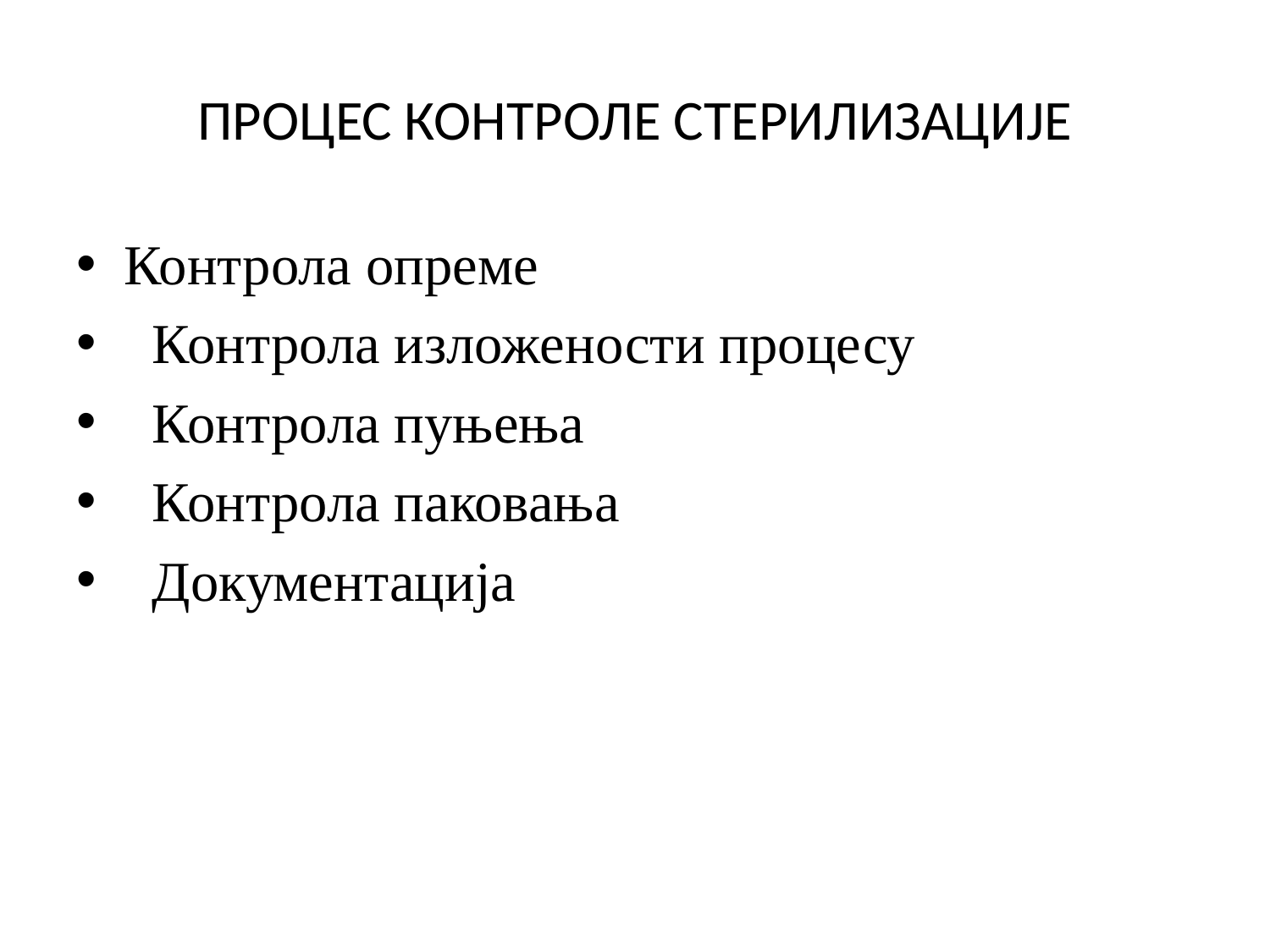

# ПРОЦЕС КОНТРОЛЕ СТЕРИЛИЗАЦИЈЕ
Контрола опреме
  Контрола изложености процесу
  Контрола пуњења
  Контрола паковања
  Документација